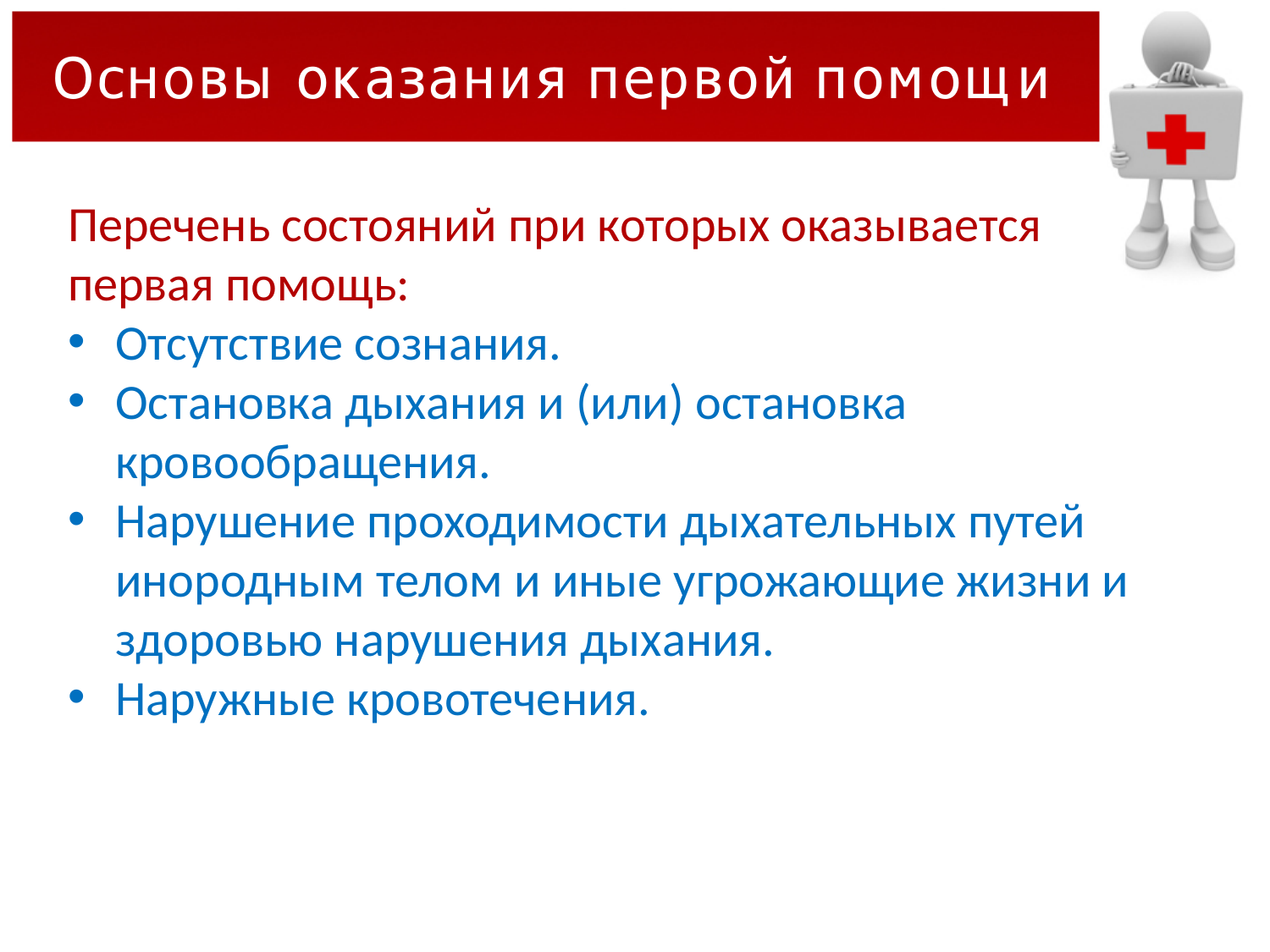

# Основы оказания первой помощи
Перечень состояний при которых оказывается первая помощь:
Отсутствие сознания.
Остановка дыхания и (или) остановка кровообращения.
Нарушение проходимости дыхательных путей инородным телом и иные угрожающие жизни и здоровью нарушения дыхания.
Наружные кровотечения.